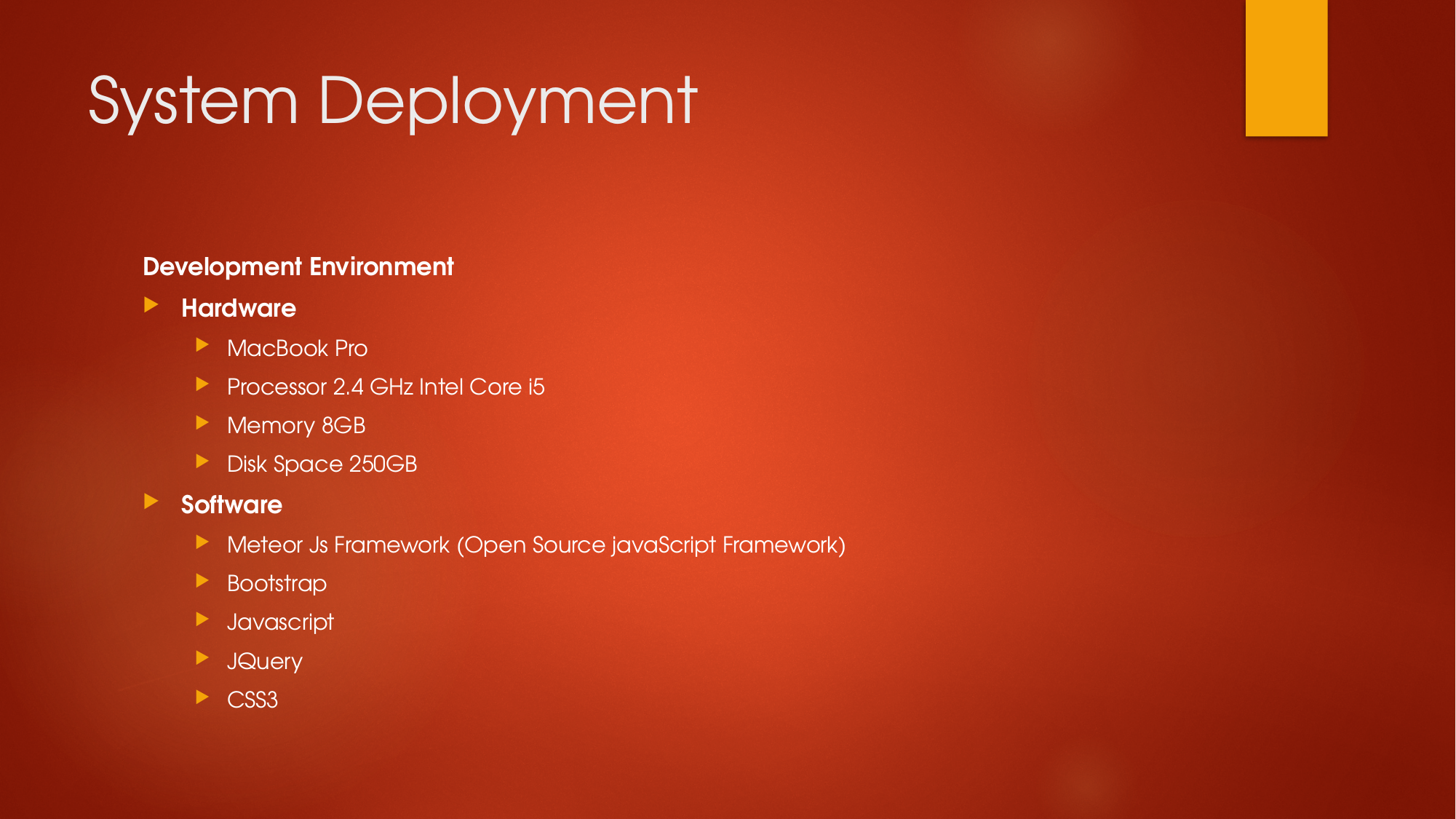

# System Deployment
Development Environment
Hardware
MacBook Pro
Processor 2.4 GHz Intel Core i5
Memory 8GB
Disk Space 250GB
Software
Meteor Js Framework (Open Source javaScript Framework)
Bootstrap
Javascript
JQuery
CSS3